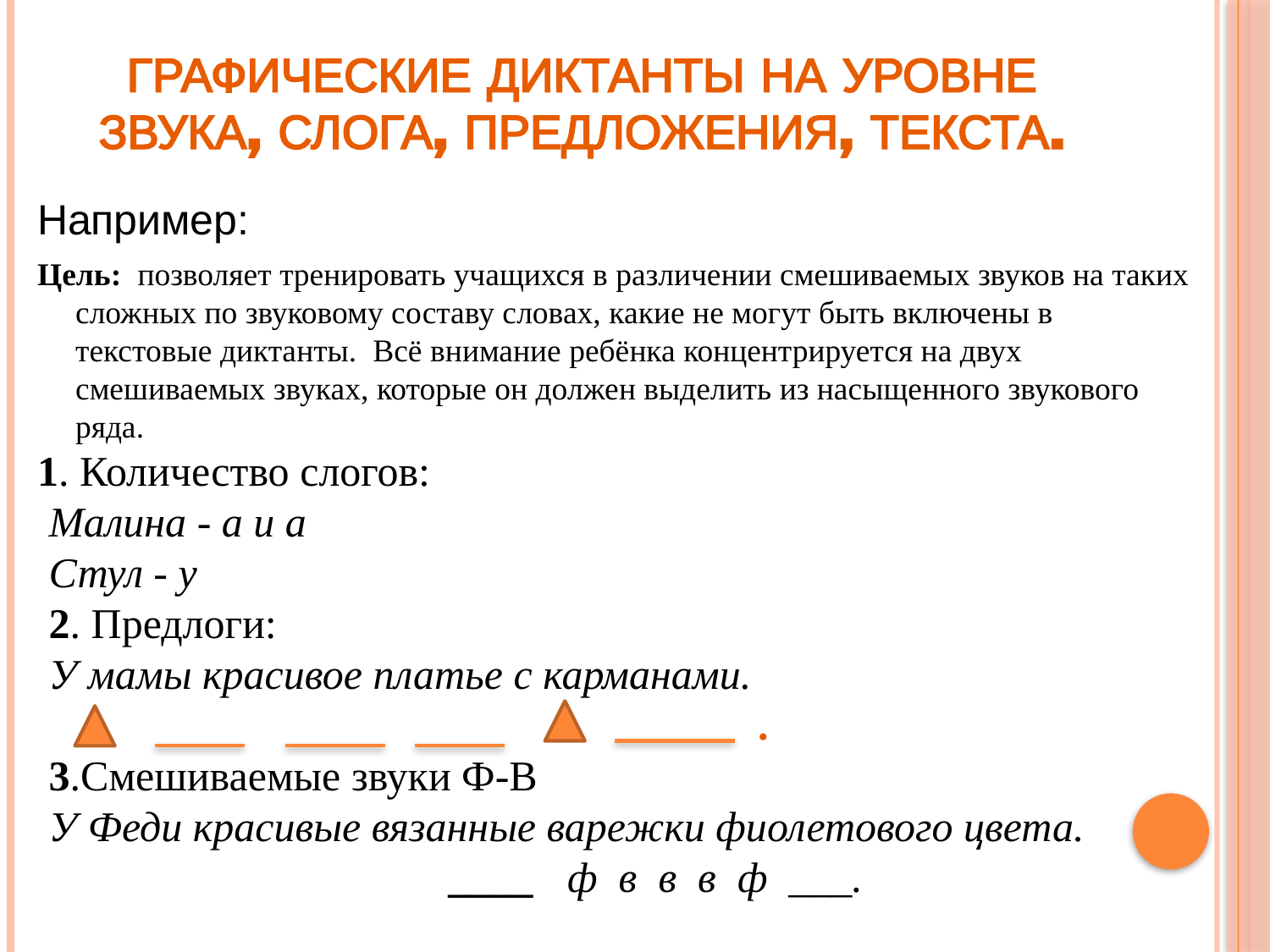

# Графические диктанты на уровне звука, слога, предложения, текста.
Например:
Цель:  позволяет тренировать учащихся в различении смешиваемых звуков на таких сложных по звуковому составу словах, какие не могут быть включены в текстовые диктанты.  Всё внимание ребёнка концентрируется на двух смешиваемых звуках, которые он должен выделить из насыщенного звукового ряда.
1. Количество слогов:
Малина - а и а
Стул - у
2. Предлоги:
У мамы красивое платье с карманами.
                                                                   .
3.Смешиваемые звуки Ф-В
У Феди красивые вязанные варежки фиолетового цвета.
                                      ____   ф  в  в  в  ф  ___.